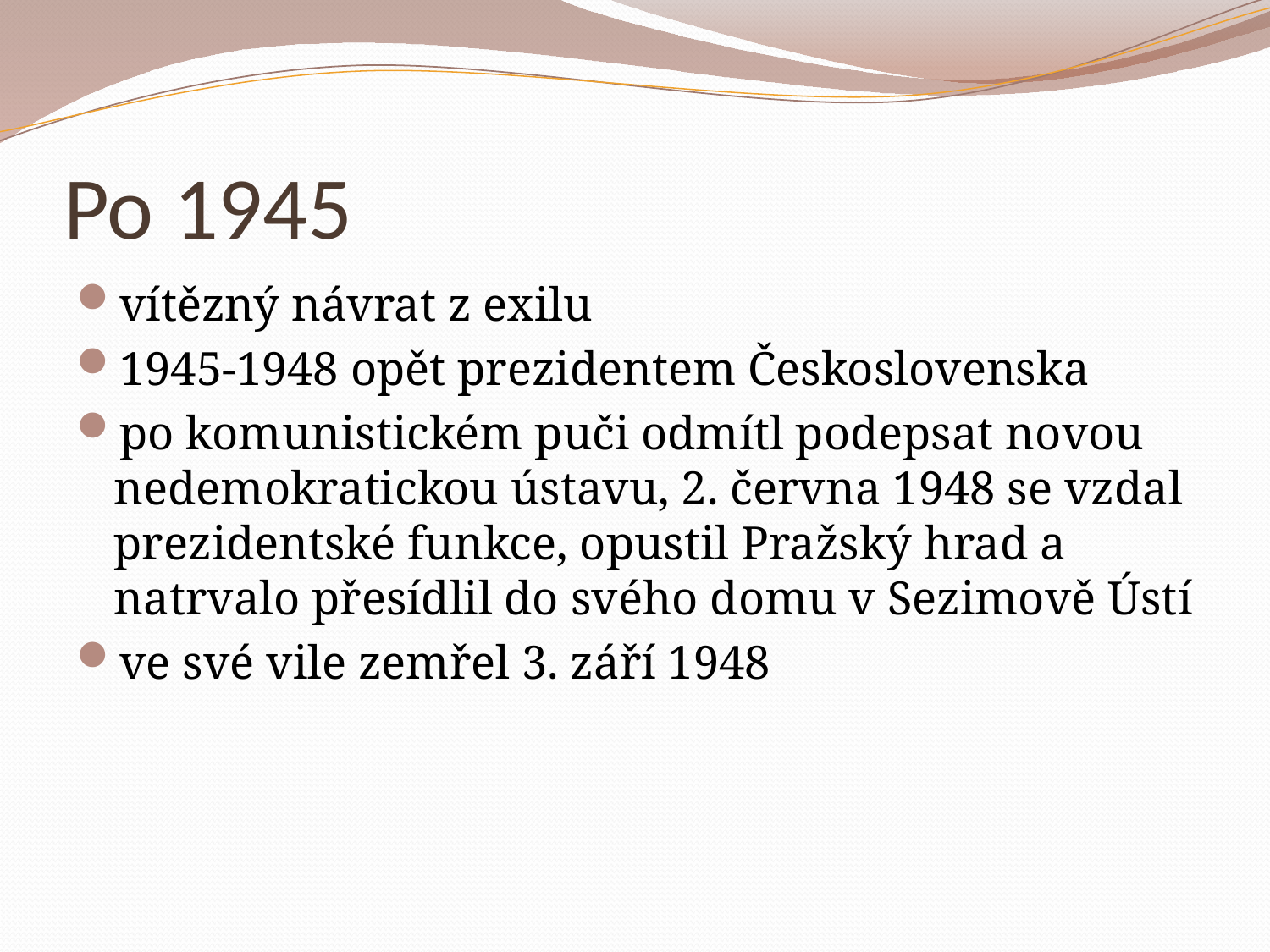

# Po 1945
vítězný návrat z exilu
1945-1948 opět prezidentem Československa
po komunistickém puči odmítl podepsat novou nedemokratickou ústavu, 2. června 1948 se vzdal prezidentské funkce, opustil Pražský hrad a natrvalo přesídlil do svého domu v Sezimově Ústí
ve své vile zemřel 3. září 1948